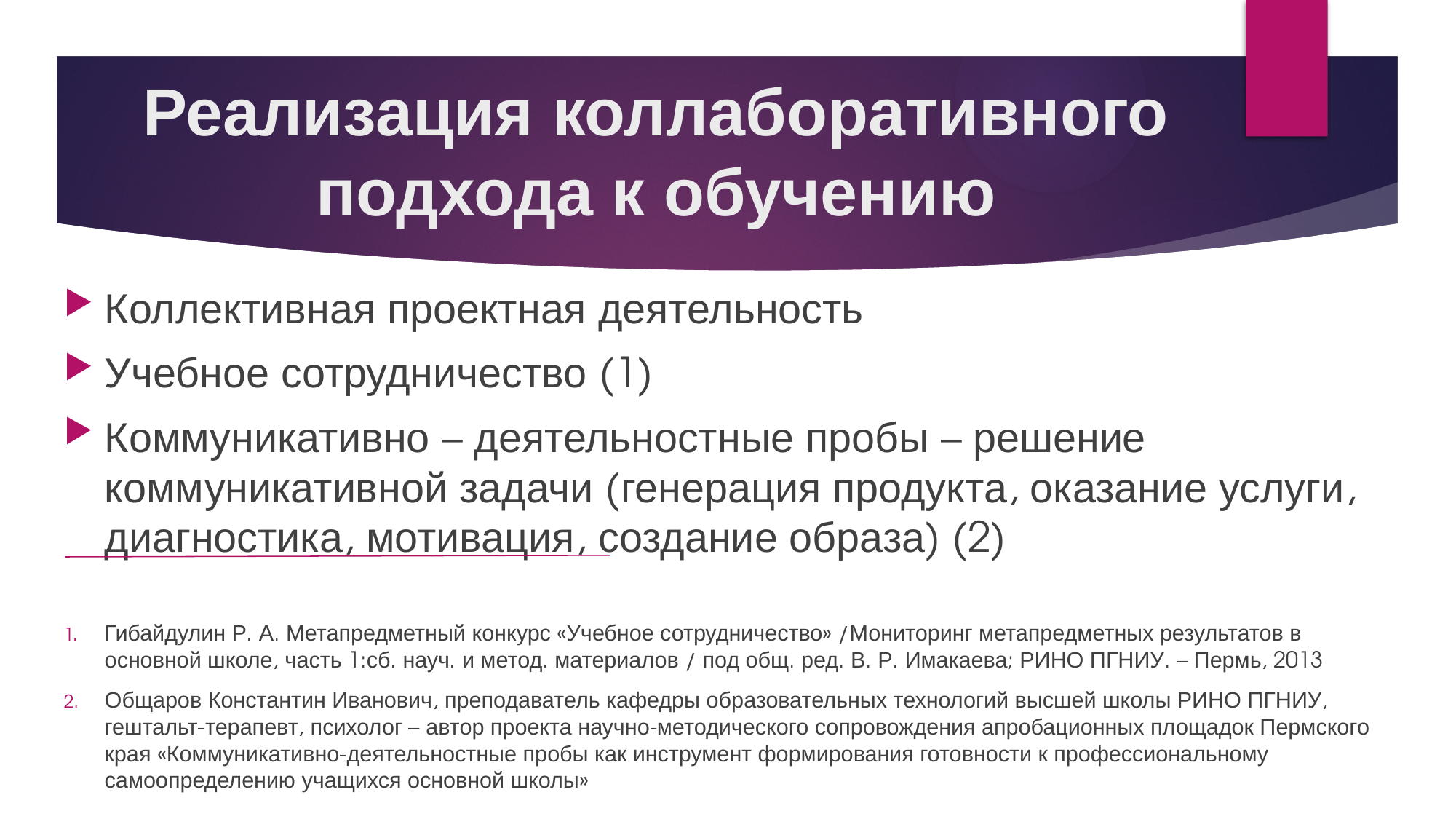

# Реализация коллаборативного подхода к обучению
Коллективная проектная деятельность
Учебное сотрудничество (1)
Коммуникативно – деятельностные пробы – решение коммуникативной задачи (генерация продукта, оказание услуги, диагностика, мотивация, создание образа) (2)

Гибайдулин Р. А. Метапредметный конкурс «Учебное сотрудничество» /Мониторинг метапредметных результатов в основной школе, часть 1:сб. науч. и метод. материалов / под общ. ред. В. Р. Имакаева; РИНО ПГНИУ. – Пермь, 2013
Общаров Константин Иванович, преподаватель кафедры образовательных технологий высшей школы РИНО ПГНИУ, гештальт-терапевт, психолог – автор проекта научно-методического сопровождения апробационных площадок Пермского края «Коммуникативно-деятельностные пробы как инструмент формирования готовности к профессиональному самоопределению учащихся основной школы»